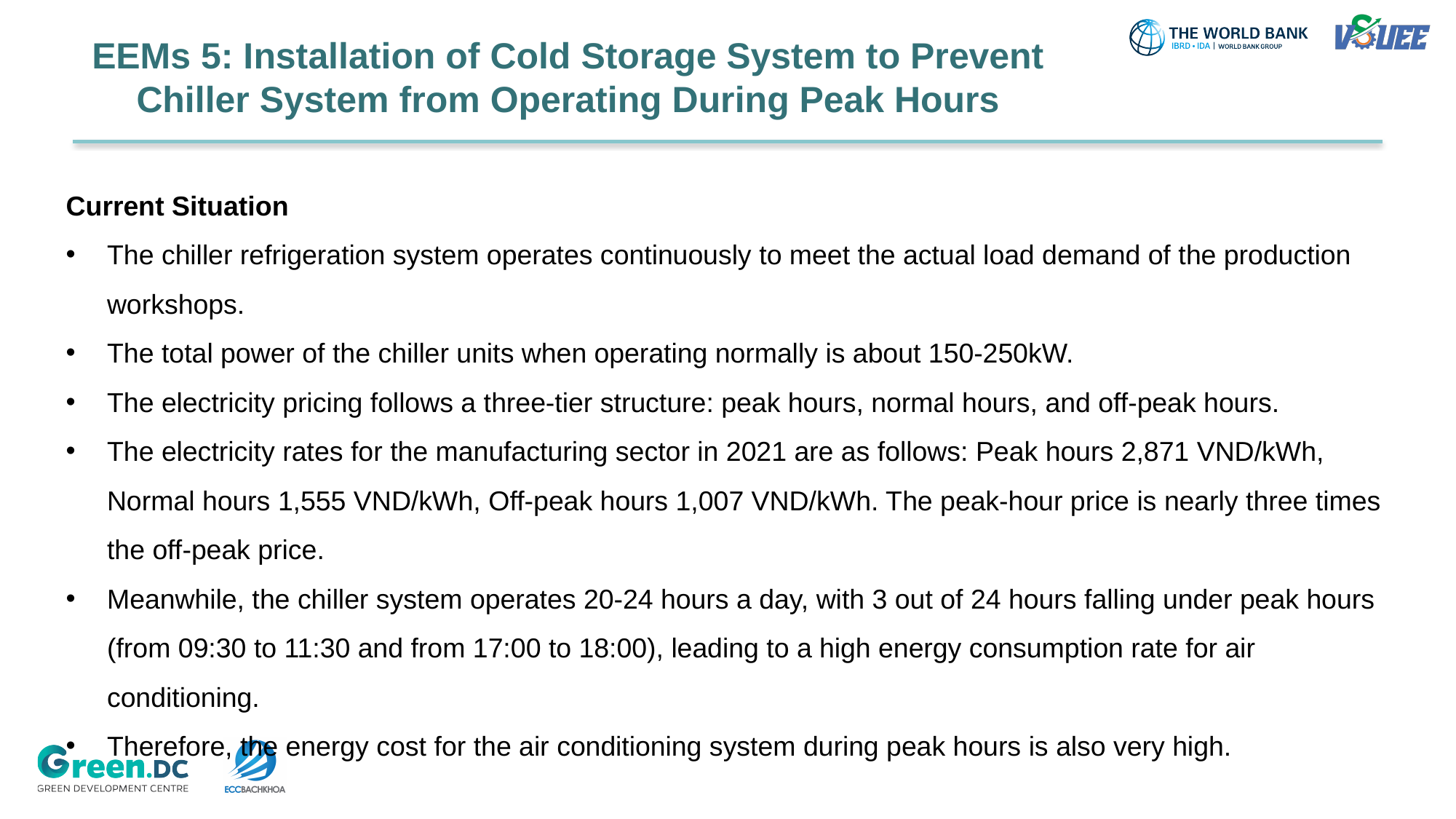

# EEMs 5: Installation of Cold Storage System to Prevent Chiller System from Operating During Peak Hours
Current Situation
The chiller refrigeration system operates continuously to meet the actual load demand of the production workshops.
The total power of the chiller units when operating normally is about 150-250kW.
The electricity pricing follows a three-tier structure: peak hours, normal hours, and off-peak hours.
The electricity rates for the manufacturing sector in 2021 are as follows: Peak hours 2,871 VND/kWh, Normal hours 1,555 VND/kWh, Off-peak hours 1,007 VND/kWh. The peak-hour price is nearly three times the off-peak price.
Meanwhile, the chiller system operates 20-24 hours a day, with 3 out of 24 hours falling under peak hours (from 09:30 to 11:30 and from 17:00 to 18:00), leading to a high energy consumption rate for air conditioning.
Therefore, the energy cost for the air conditioning system during peak hours is also very high.